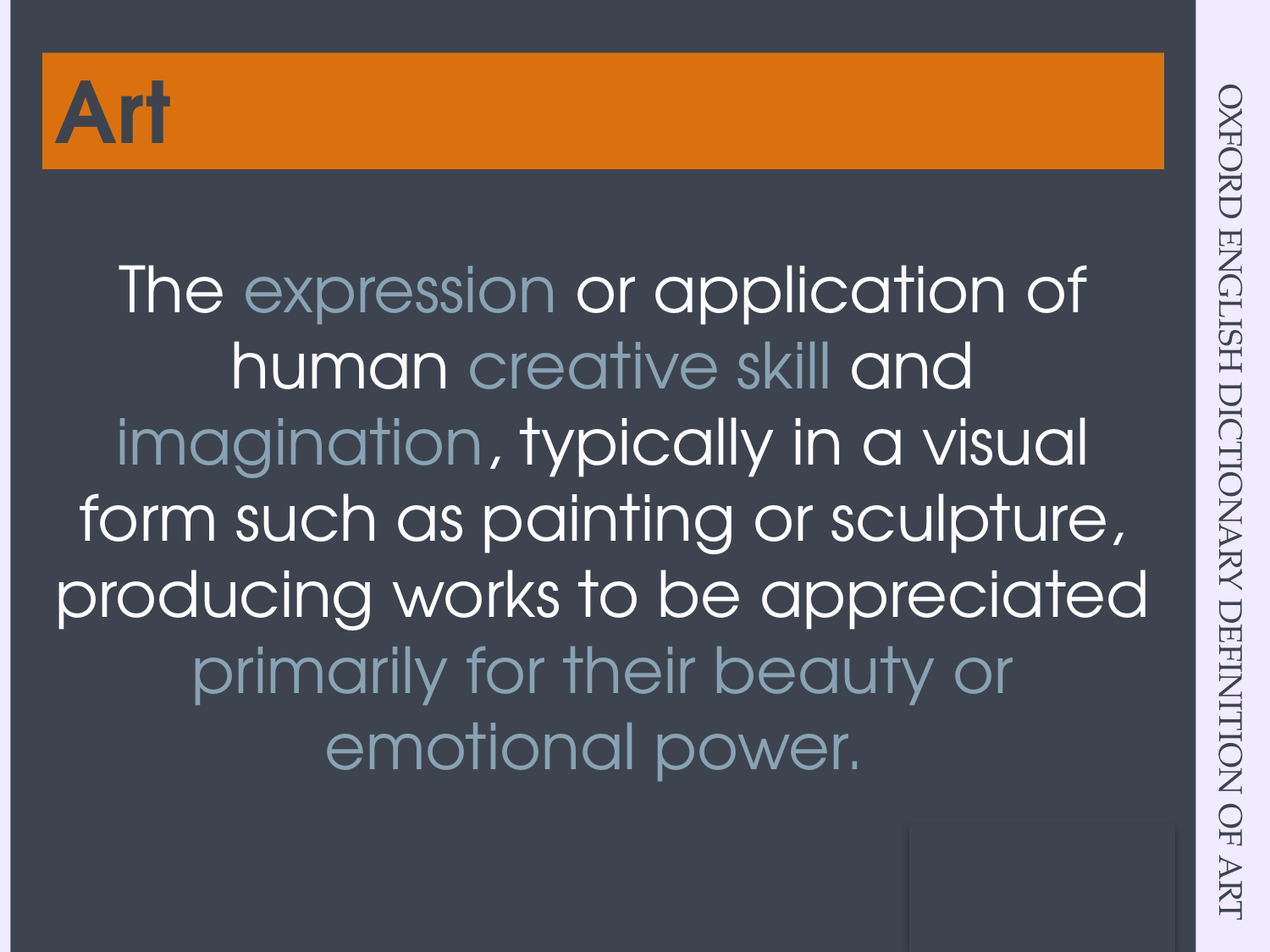

Art
# Oxford English dictionary Definition of art
The expression or application of human creative skill and imagination, typically in a visual form such as painting or sculpture, producing works to be appreciated primarily for their beauty or emotional power.